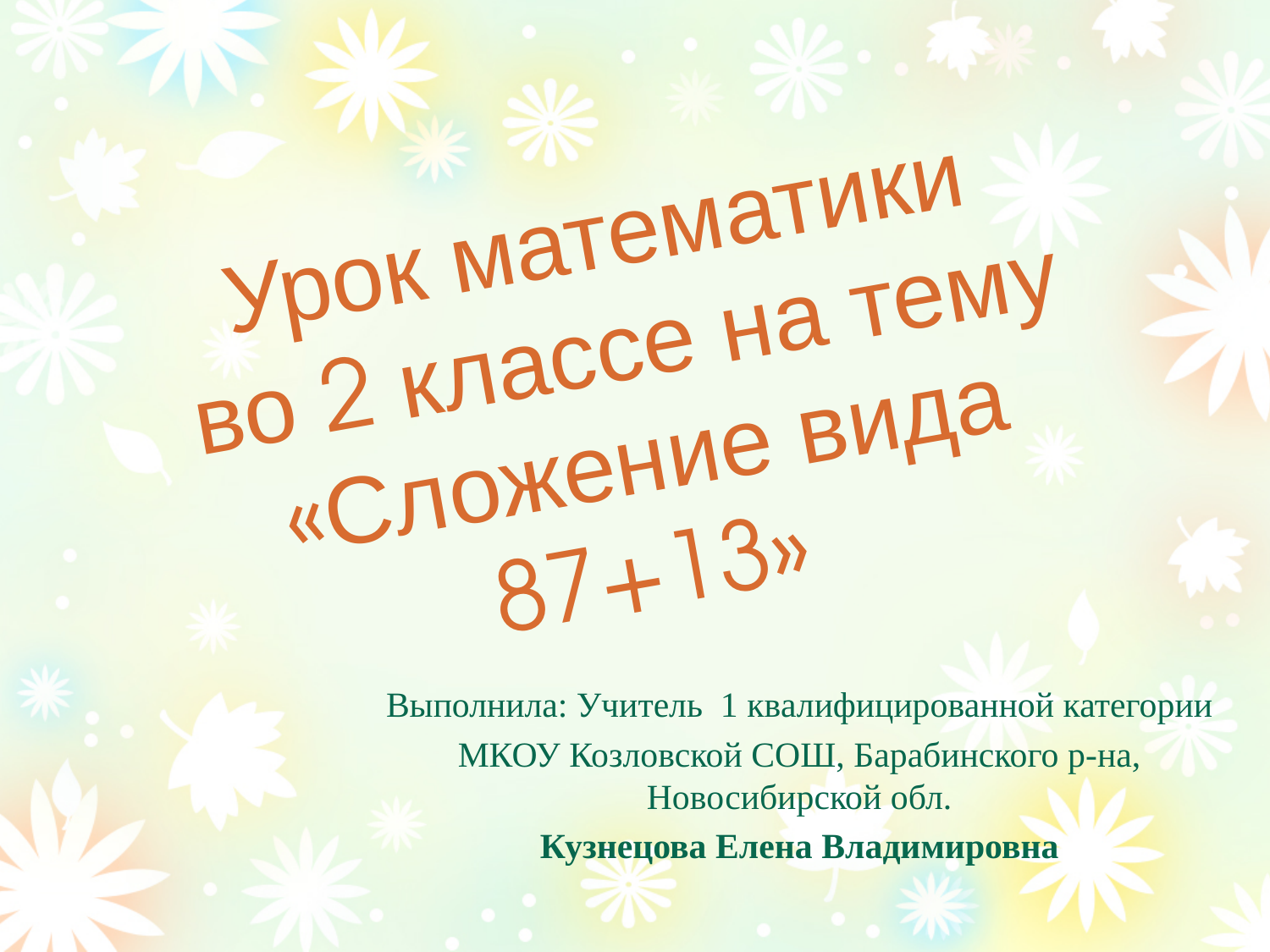

# Урок математики во 2 классе на тему «Сложение вида 87+13»
Выполнила: Учитель  1 квалифицированной категории
МКОУ Козловской СОШ, Барабинского р-на, Новосибирской обл.
Кузнецова Елена Владимировна